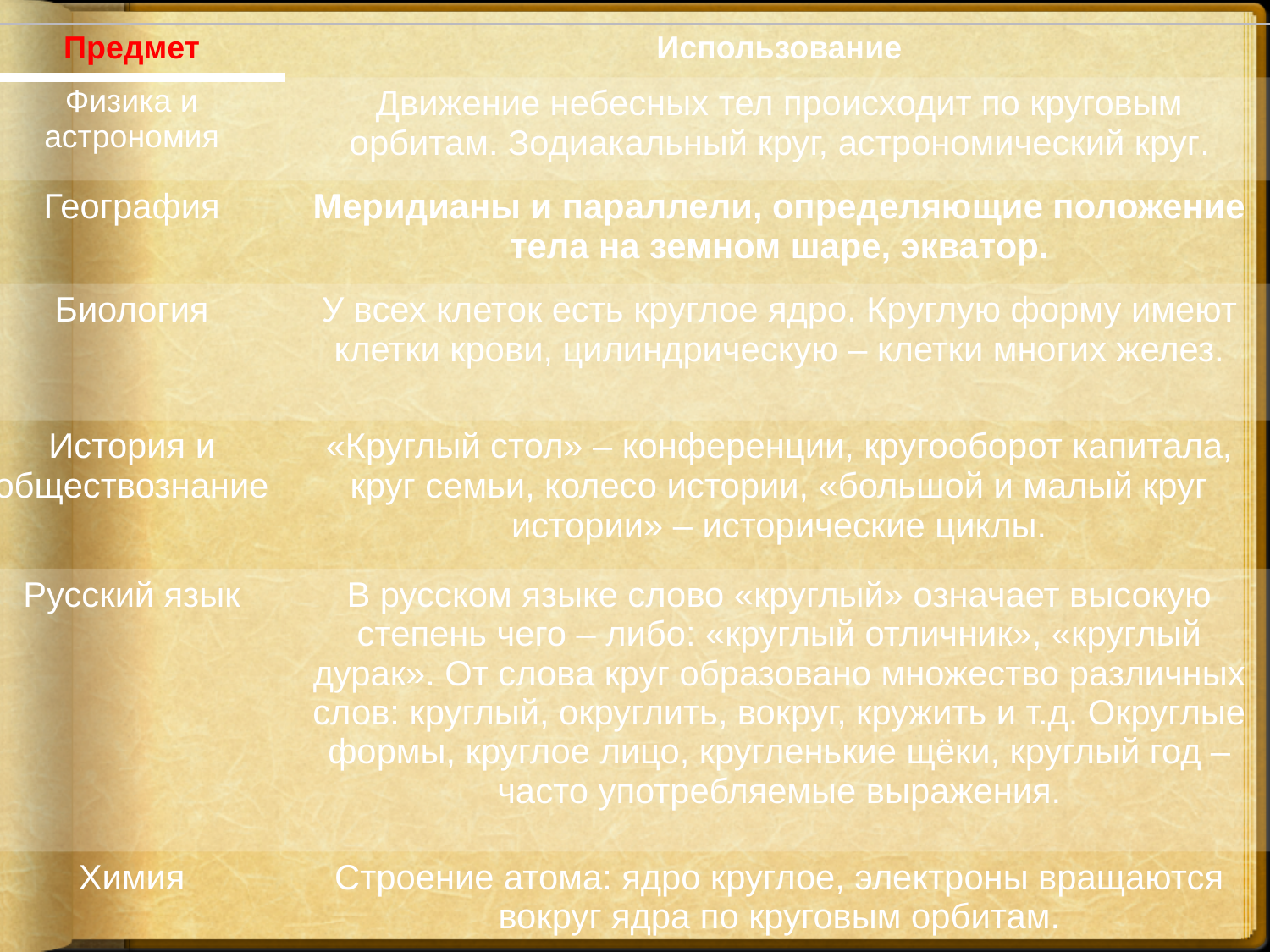

| Предмет | Использование |
| --- | --- |
| Физика и астрономия | Движение небесных тел происходит по круговым орбитам. Зодиакальный круг, астрономический круг. |
| География | Меридианы и параллели, определяющие положение тела на земном шаре, экватор. |
| Биология | У всех клеток есть круглое ядро. Круглую форму имеют клетки крови, цилиндрическую – клетки многих желез. |
| История и обществознание | «Круглый стол» – конференции, кругооборот капитала, круг семьи, колесо истории, «большой и малый круг истории» – исторические циклы. |
| Русский язык | В русском языке слово «круглый» означает высокую степень чего – либо: «круглый отличник», «круглый дурак». От слова круг образовано множество различных слов: круглый, округлить, вокруг, кружить и т.д. Округлые формы, круглое лицо, кругленькие щёки, круглый год – часто употребляемые выражения. |
| Химия | Строение атома: ядро круглое, электроны вращаются вокруг ядра по круговым орбитам. |